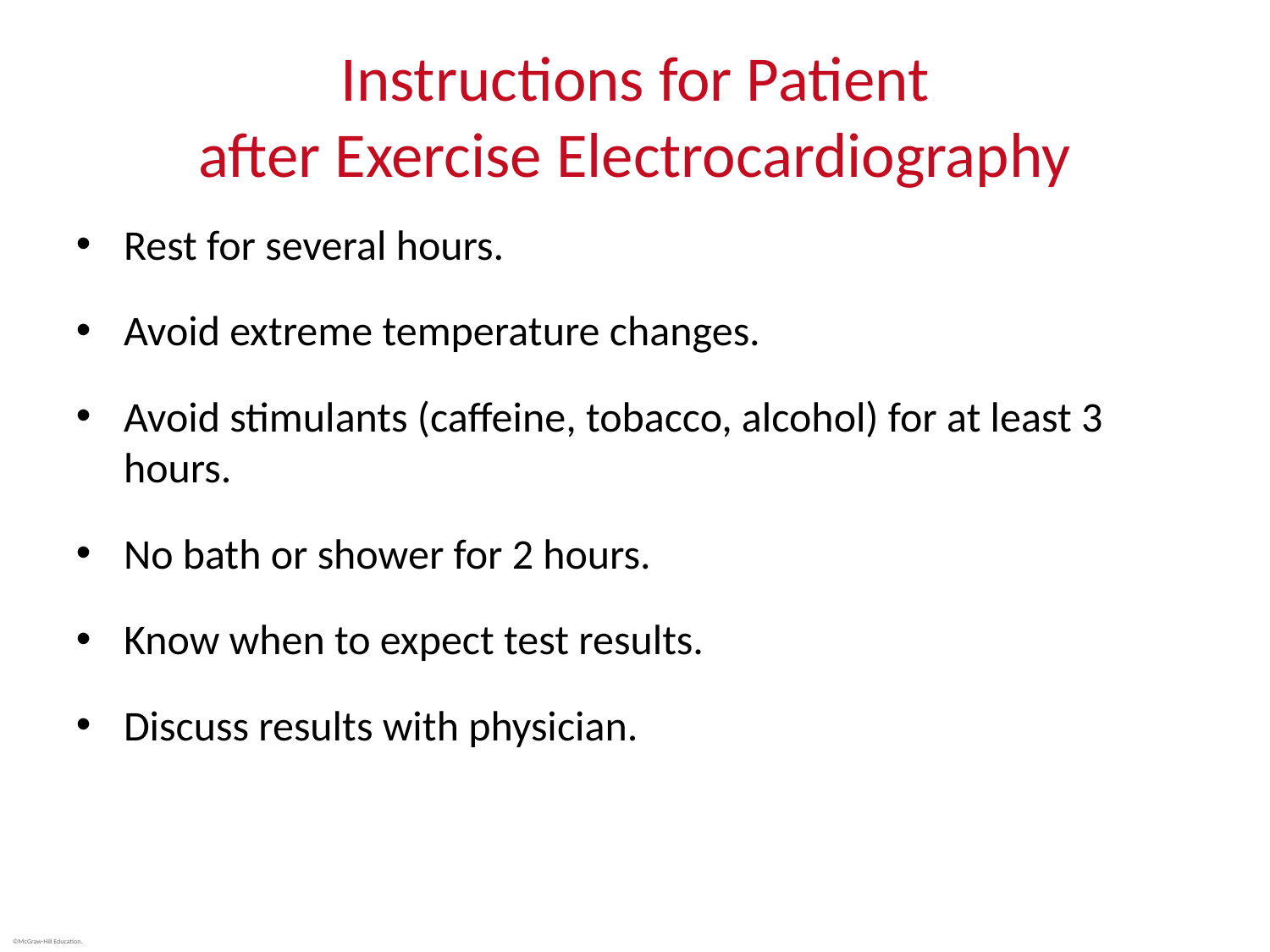

# Instructions for Patient after Exercise Electrocardiography
Rest for several hours.
Avoid extreme temperature changes.
Avoid stimulants (caffeine, tobacco, alcohol) for at least 3 hours.
No bath or shower for 2 hours.
Know when to expect test results.
Discuss results with physician.